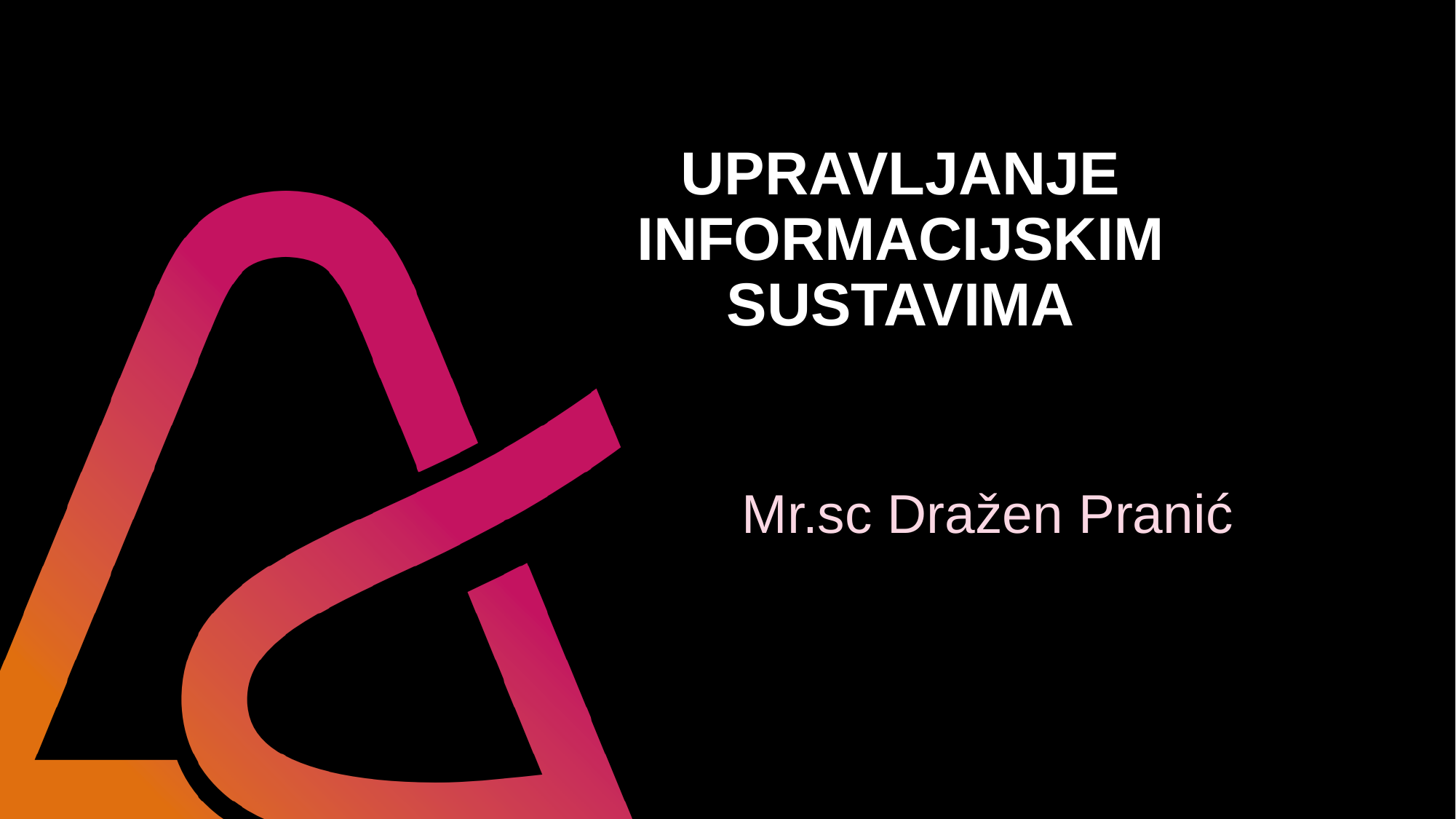

# UPRAVLJANJE INFORMACIJSKIM SUSTAVIMA
Mr.sc Dražen Pranić